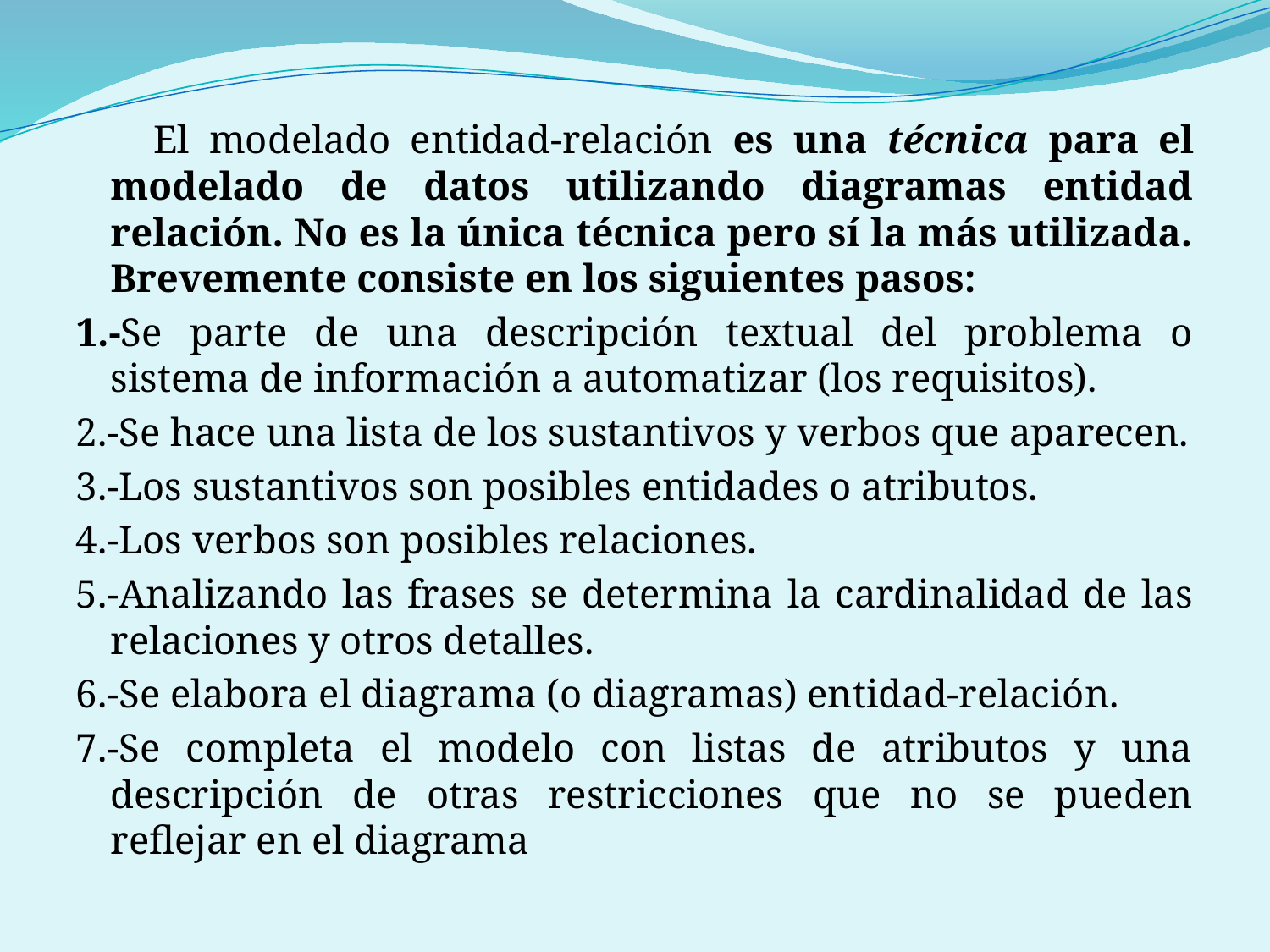

#
    El modelado entidad-relación es una técnica para el modelado de datos utilizando diagramas entidad relación. No es la única técnica pero sí la más utilizada. Brevemente consiste en los siguientes pasos:
1.-Se parte de una descripción textual del problema o sistema de información a automatizar (los requisitos).
2.-Se hace una lista de los sustantivos y verbos que aparecen.
3.-Los sustantivos son posibles entidades o atributos.
4.-Los verbos son posibles relaciones.
5.-Analizando las frases se determina la cardinalidad de las relaciones y otros detalles.
6.-Se elabora el diagrama (o diagramas) entidad-relación.
7.-Se completa el modelo con listas de atributos y una descripción de otras restricciones que no se pueden reflejar en el diagrama